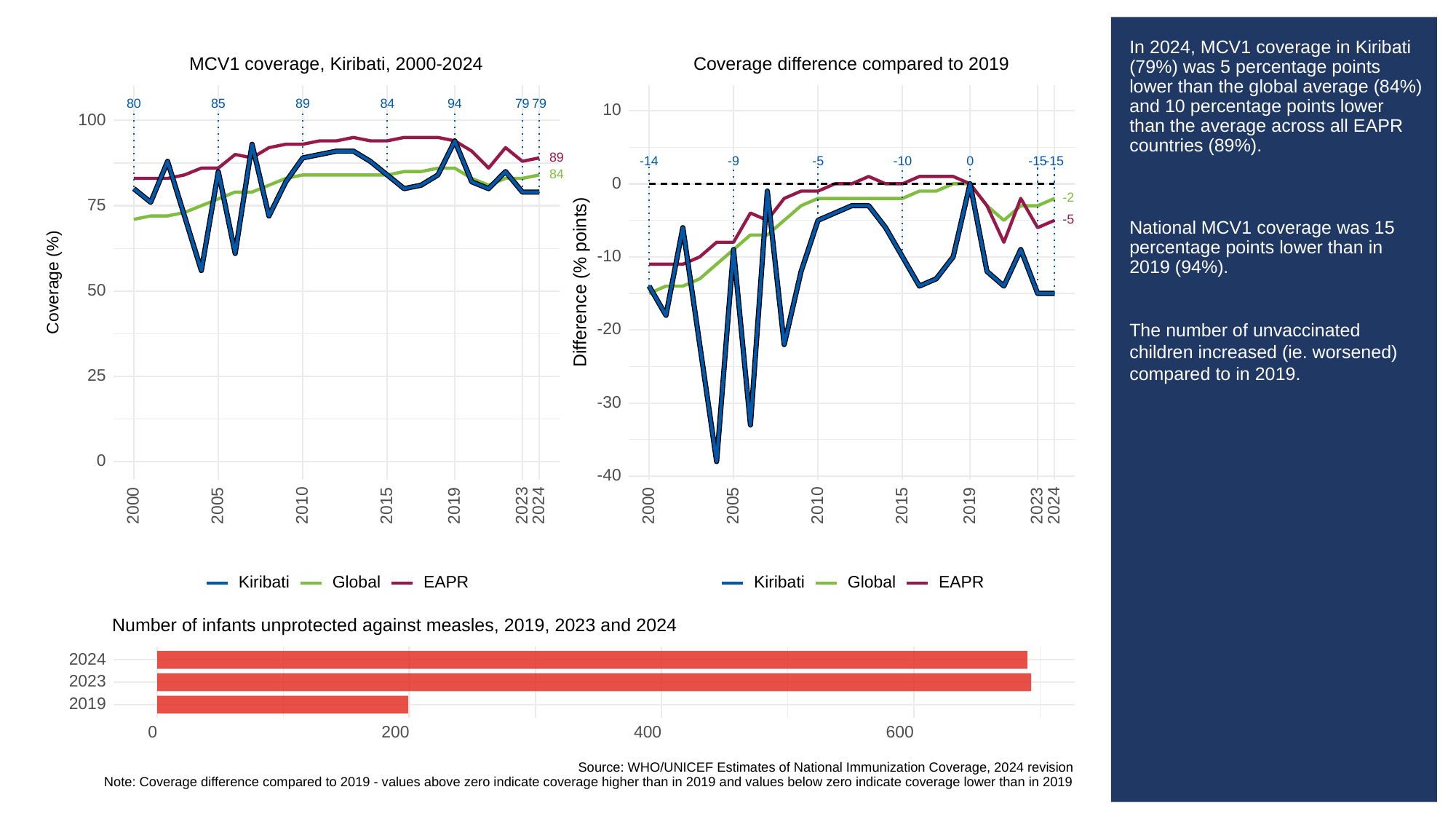

# In 2024, MCV1 coverage in Kiribati (79%) was 5 percentage points lower than the global average (84%) and 10 percentage points lower than the average across all EAPR countries (89%).

National MCV1 coverage was 15 percentage points lower than in 2019 (94%).

The number of unvaccinated children increased (ie. worsened) compared to in 2019.

MCV1 coverage, Kiribati, 2000-2024
Coverage difference compared to 2019

80
85
89
84
94
79
79
10

100

89
-9
-10
0
-15
-15
-14
-5

84

0

-2
75

-5

-10

Difference (% points)
Coverage (%)
50

-20

25

-30

0

-40

2023
2023
2000
2005
2010
2015
2019
2024
2000
2005
2010
2015
2019
2024
Global
Global
Kiribati
Kiribati
EAPR
EAPR

Number of infants unprotected against measles, 2019, 2023 and 2024

2024

2023

2019

0
200
400
600
Source: WHO/UNICEF Estimates of National Immunization Coverage, 2024 revision
Note: Coverage difference compared to 2019 - values above zero indicate coverage higher than in 2019 and values below zero indicate coverage lower than in 2019